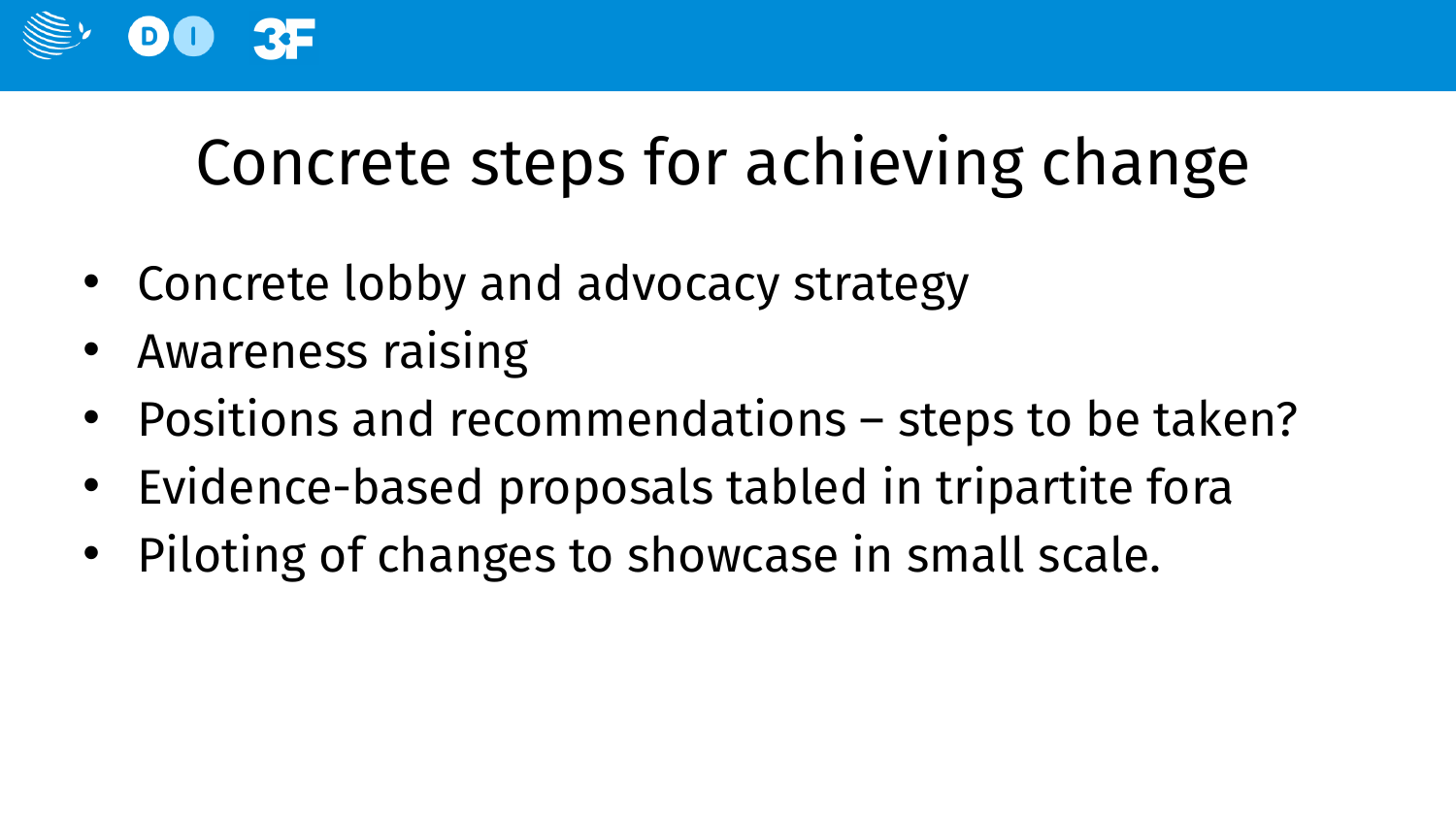

# Concrete steps for achieving change
Concrete lobby and advocacy strategy
Awareness raising
Positions and recommendations – steps to be taken?
Evidence-based proposals tabled in tripartite fora
Piloting of changes to showcase in small scale.